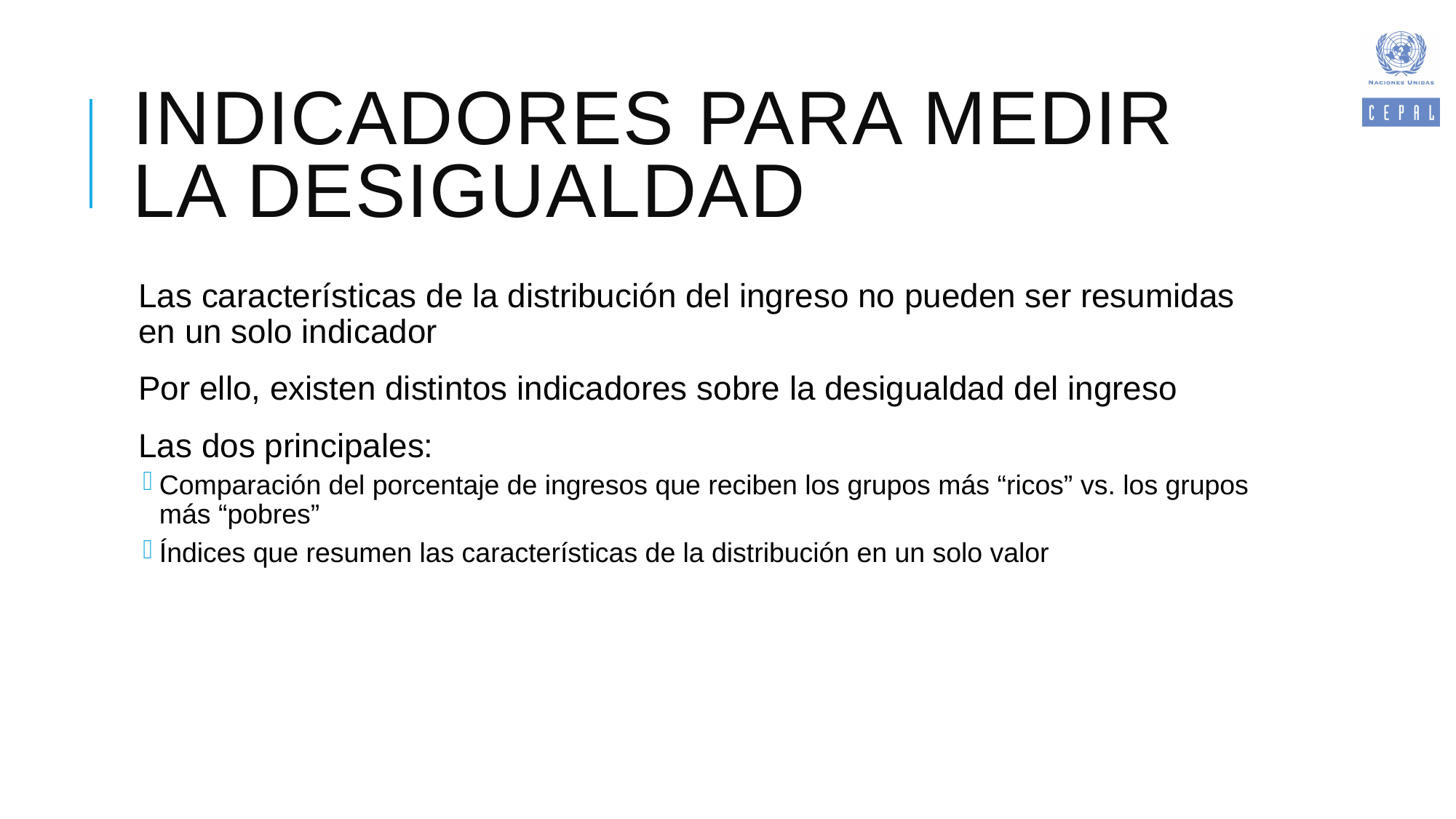

# Indicadores para medir la desigualdad
Las características de la distribución del ingreso no pueden ser resumidas en un solo indicador
Por ello, existen distintos indicadores sobre la desigualdad del ingreso
Las dos principales:
Comparación del porcentaje de ingresos que reciben los grupos más “ricos” vs. los grupos más “pobres”
Índices que resumen las características de la distribución en un solo valor